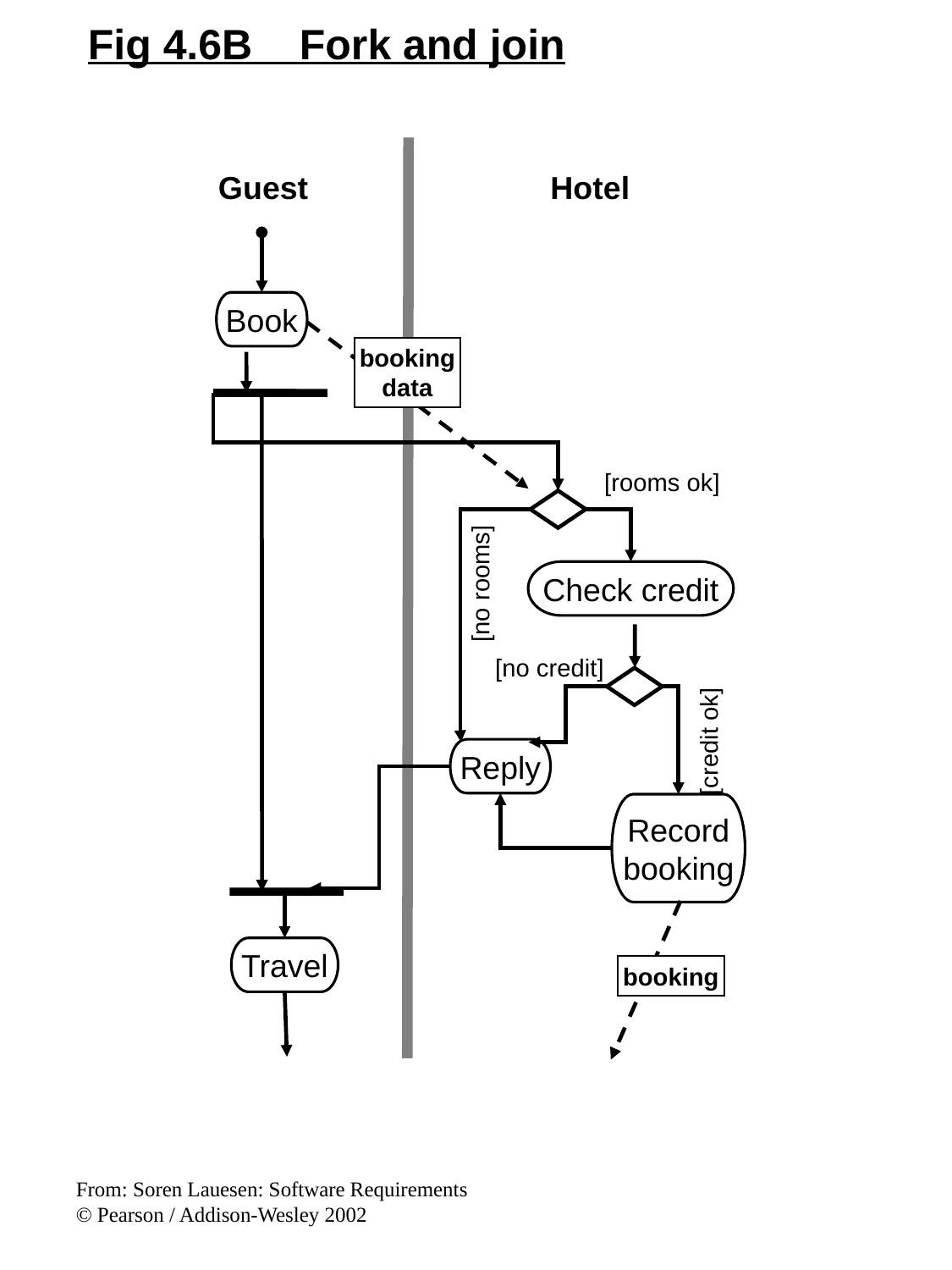

Fig 4.6B    Fork and join

Guest
Hotel
Book

booking
data

[rooms ok]

Check credit
[no rooms]

[no credit]

[credit ok]
Reply
Record
booking

Travel
booking
From: Soren Lauesen: Software Requirements
© Pearson / Addison-Wesley 2002